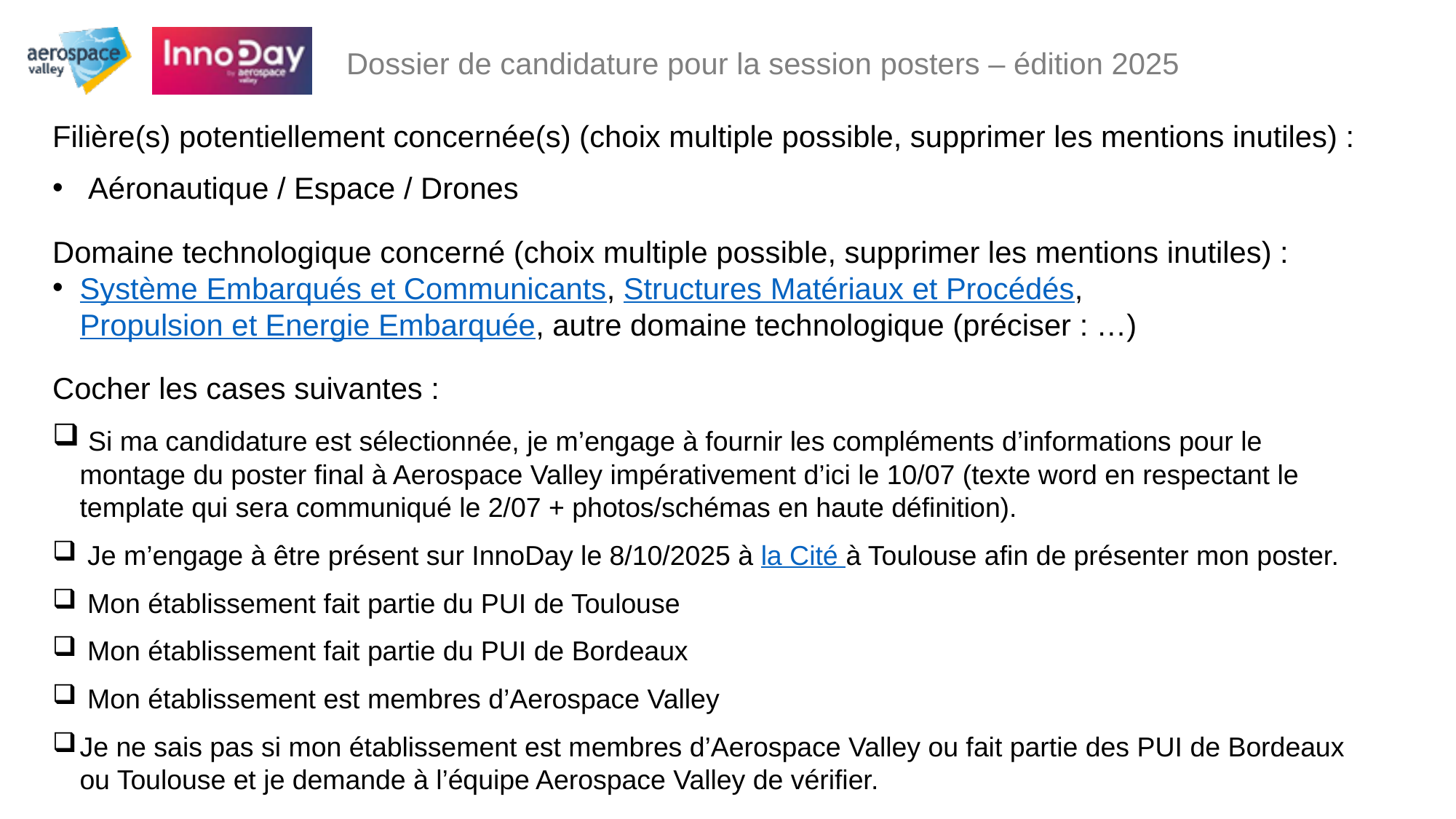

Filière(s) potentiellement concernée(s) (choix multiple possible, supprimer les mentions inutiles) :
 Aéronautique / Espace / Drones
Domaine technologique concerné (choix multiple possible, supprimer les mentions inutiles) :
Système Embarqués et Communicants, Structures Matériaux et Procédés, Propulsion et Energie Embarquée, autre domaine technologique (préciser : …)
Cocher les cases suivantes :
 Si ma candidature est sélectionnée, je m’engage à fournir les compléments d’informations pour le montage du poster final à Aerospace Valley impérativement d’ici le 10/07 (texte word en respectant le template qui sera communiqué le 2/07 + photos/schémas en haute définition).
 Je m’engage à être présent sur InnoDay le 8/10/2025 à la Cité à Toulouse afin de présenter mon poster.
 Mon établissement fait partie du PUI de Toulouse
 Mon établissement fait partie du PUI de Bordeaux
 Mon établissement est membres d’Aerospace Valley
Je ne sais pas si mon établissement est membres d’Aerospace Valley ou fait partie des PUI de Bordeaux ou Toulouse et je demande à l’équipe Aerospace Valley de vérifier.